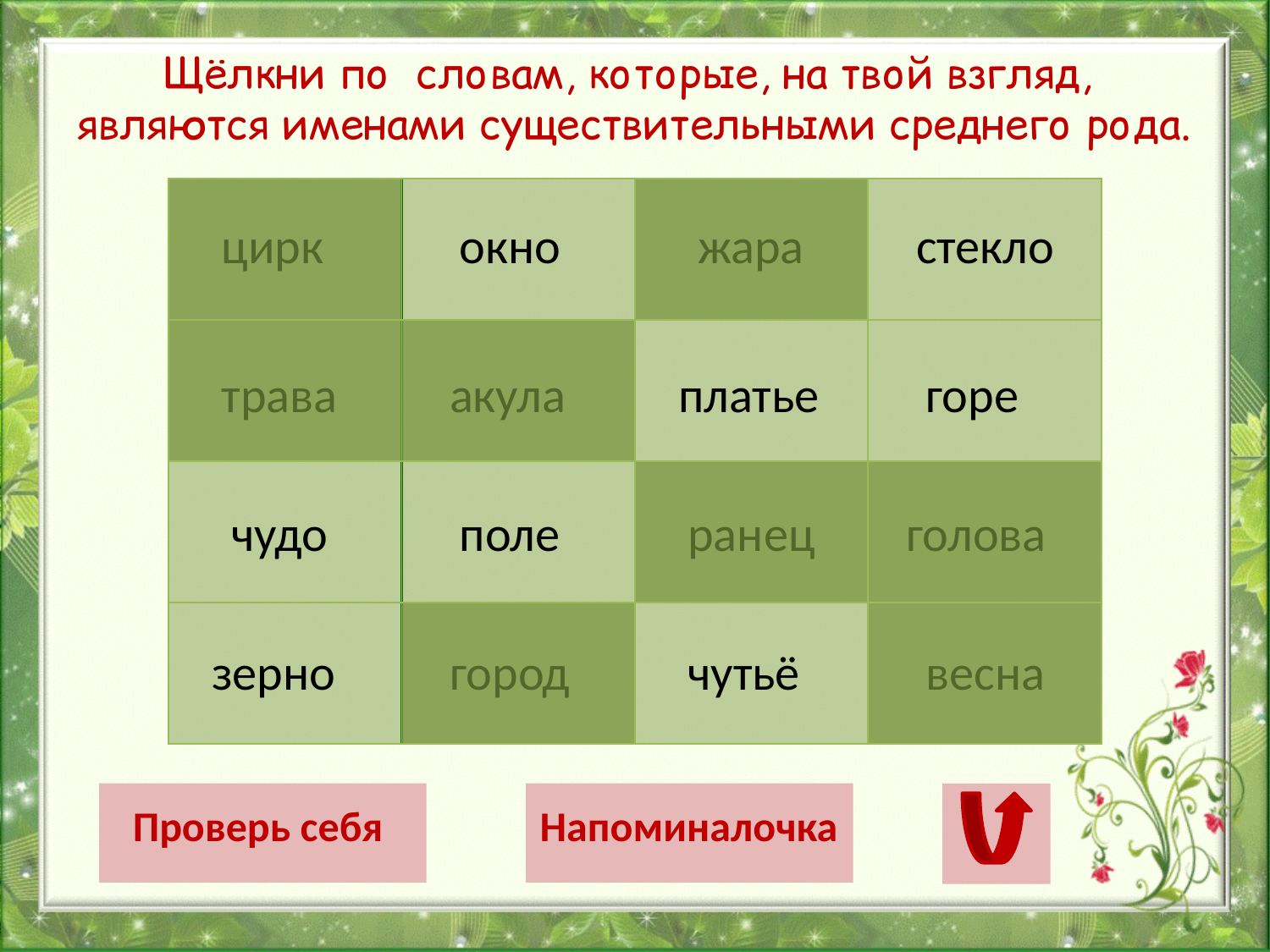

Щёлкни по  словам, которые, на твой взгляд,
являются именами существительными среднего рода.

|  |  |  |  |
| --- | --- | --- | --- |
|  |  |  |  |
|  |  |  |  |
|  |  |  |  |
цирк
окно
жара
стекло
трава
акула
платье
горе
чудо
поле
ранец
голова
зерно
город
чутьё
весна

Проверь себя

Напоминалочка